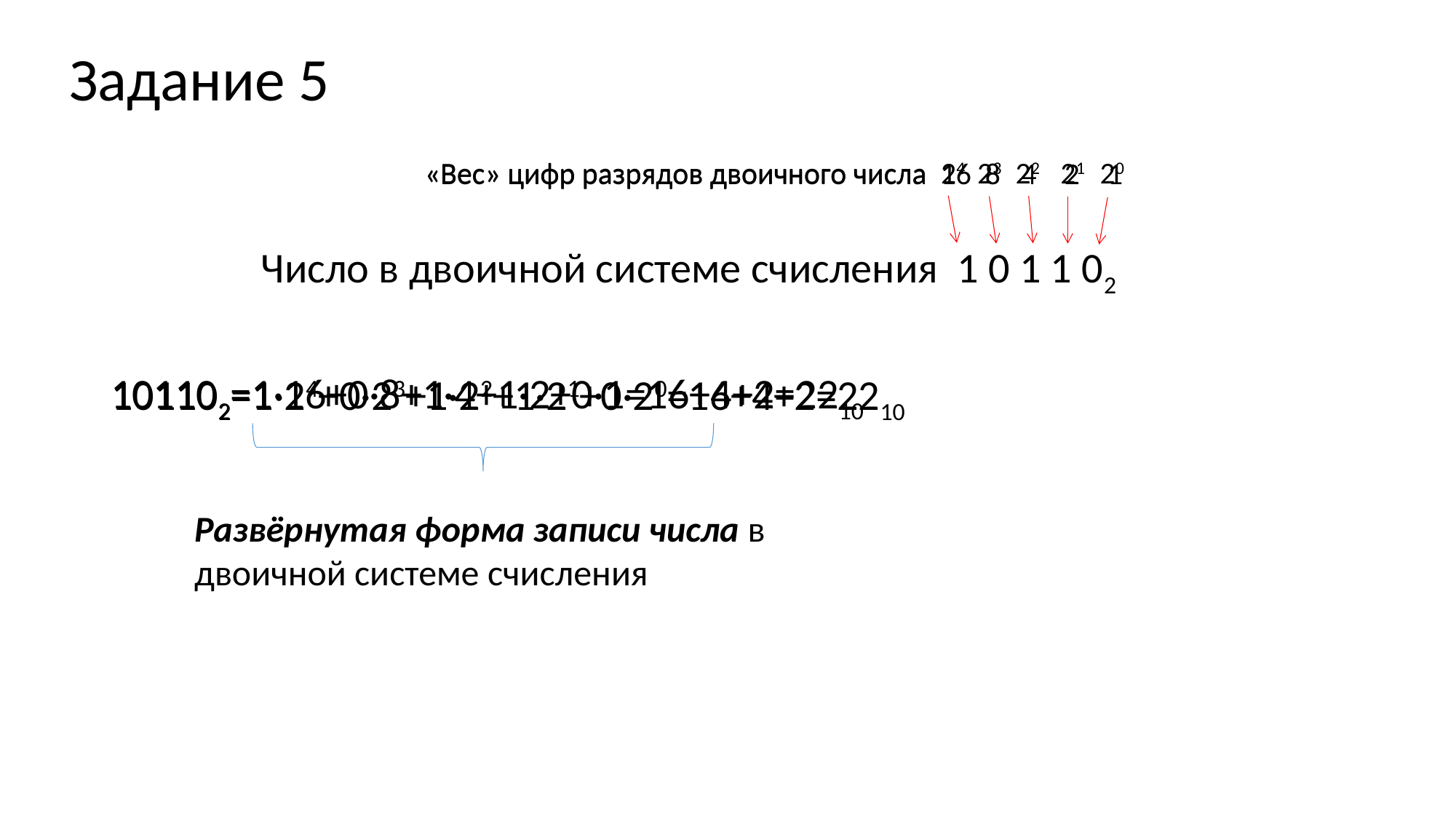

# Задание 5
	«Вес» цифр разрядов двоичного числа  24   23  22   21   20
	«Вес» цифр разрядов двоичного числа  16  8   4    2    1

 Число в двоичной системе счисления  1 0 1 1 02
101102=1·16+0·8+1·4+1·2+0·1=16+4+2=2210
101102=1·24+0·23+1·22+1·21+0·20=16+4+2=2210
Развёрнутая форма записи числа в двоичной системе счисления